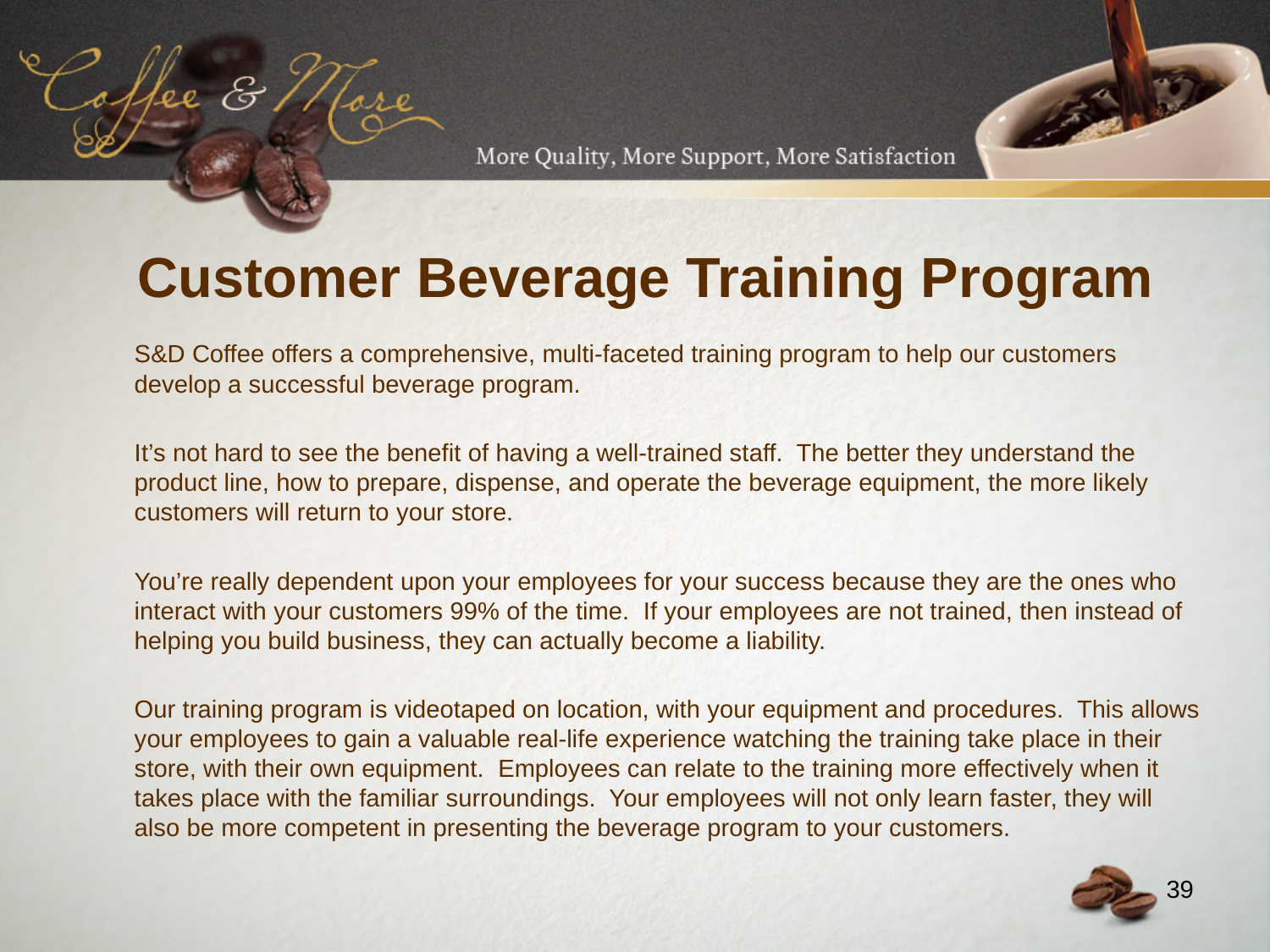

# Customer Beverage Training Program
	S&D Coffee offers a comprehensive, multi-faceted training program to help our customers develop a successful beverage program.

	It’s not hard to see the benefit of having a well-trained staff.  The better they understand the product line, how to prepare, dispense, and operate the beverage equipment, the more likely customers will return to your store.

	You’re really dependent upon your employees for your success because they are the ones who interact with your customers 99% of the time.  If your employees are not trained, then instead of helping you build business, they can actually become a liability.

	Our training program is videotaped on location, with your equipment and procedures.  This allows your employees to gain a valuable real-life experience watching the training take place in their store, with their own equipment.  Employees can relate to the training more effectively when it takes place with the familiar surroundings.  Your employees will not only learn faster, they will also be more competent in presenting the beverage program to your customers.

39